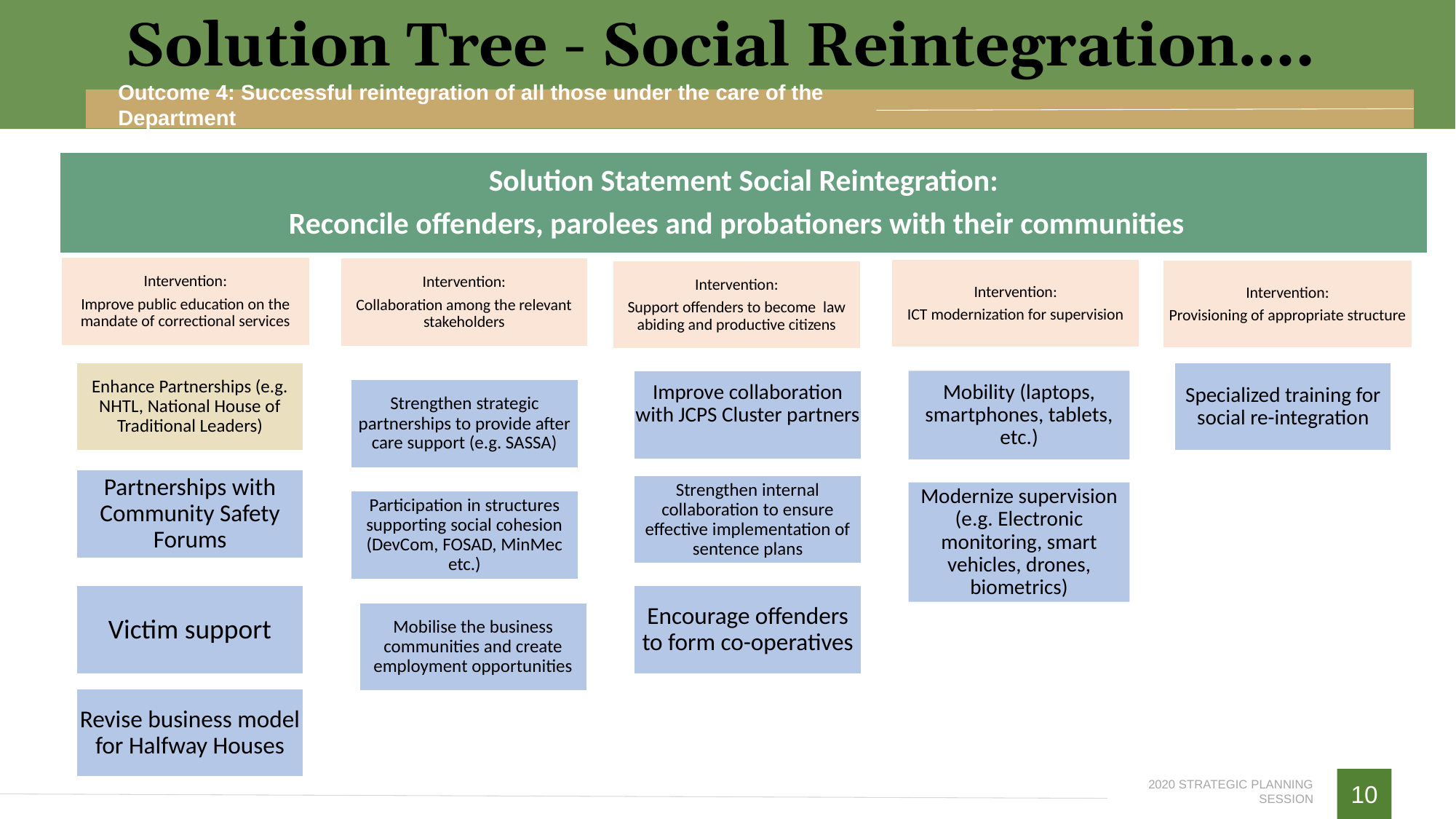

Solution Tree - Social Reintegration….
Outcome 4: Successful reintegration of all those under the care of the Department
Solution Statement Social Reintegration:
Reconcile offenders, parolees and probationers with their communities
Intervention:
Improve public education on the mandate of correctional services
Enhance Partnerships (e.g. NHTL, National House of Traditional Leaders)
Partnerships with Community Safety Forums
Victim support
Revise business model for Halfway Houses
Intervention:
Collaboration among the relevant stakeholders
Strengthen strategic partnerships to provide after care support (e.g. SASSA)
Participation in structures supporting social cohesion (DevCom, FOSAD, MinMec etc.)
Mobilise the business communities and create employment opportunities
Intervention:
Support offenders to become  law abiding and productive citizens
Improve collaboration with JCPS Cluster partners
Strengthen internal collaboration to ensure effective implementation of sentence plans
Encourage offenders to form co-operatives
Intervention:
ICT modernization for supervision
Mobility (laptops, smartphones, tablets, etc.)
Modernize supervision (e.g. Electronic monitoring, smart vehicles, drones, biometrics)
Intervention:
Provisioning of appropriate structure
Specialized training for social re-integration